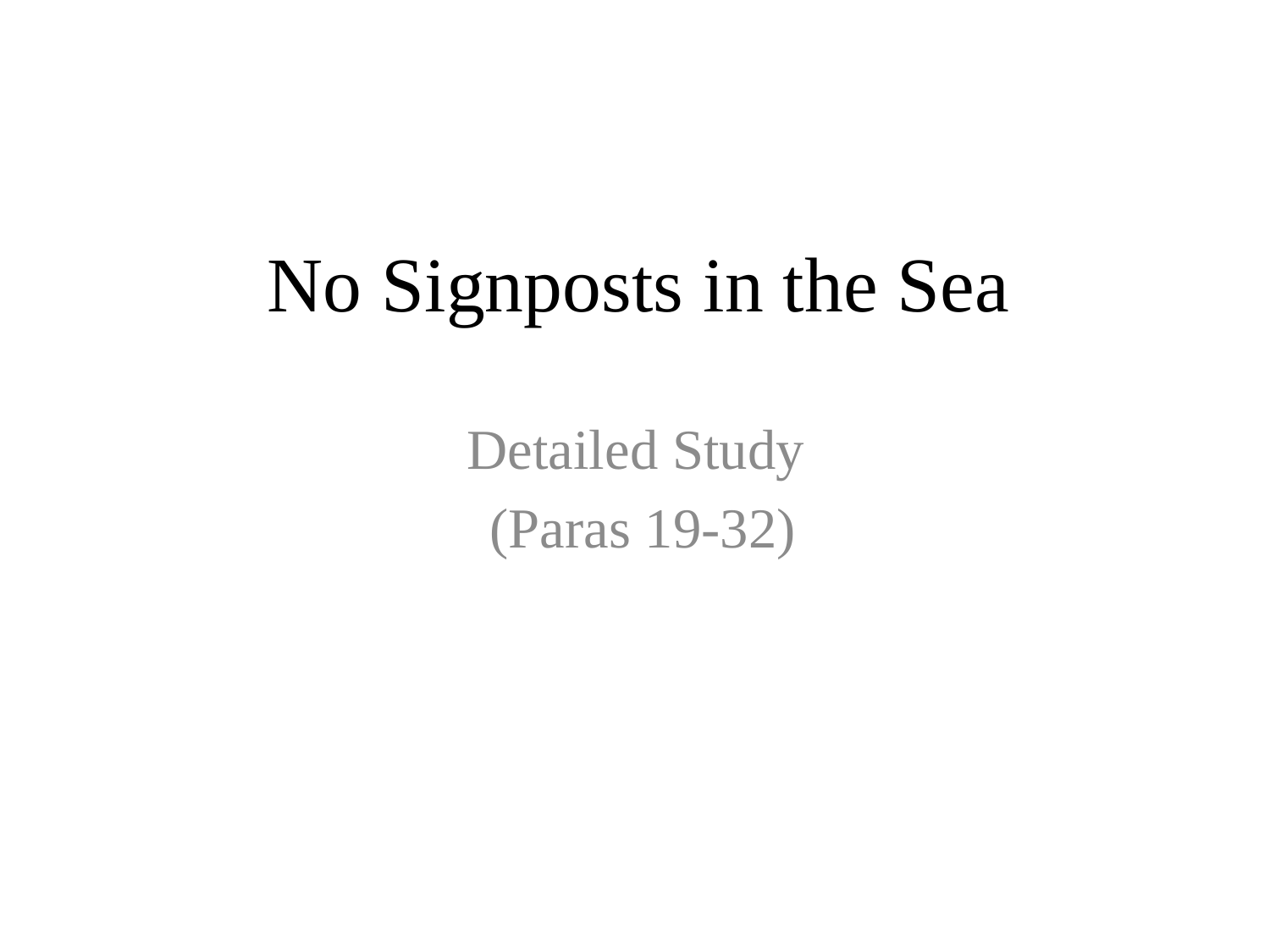

# No Signposts in the Sea
Detailed Study
(Paras 19-32)